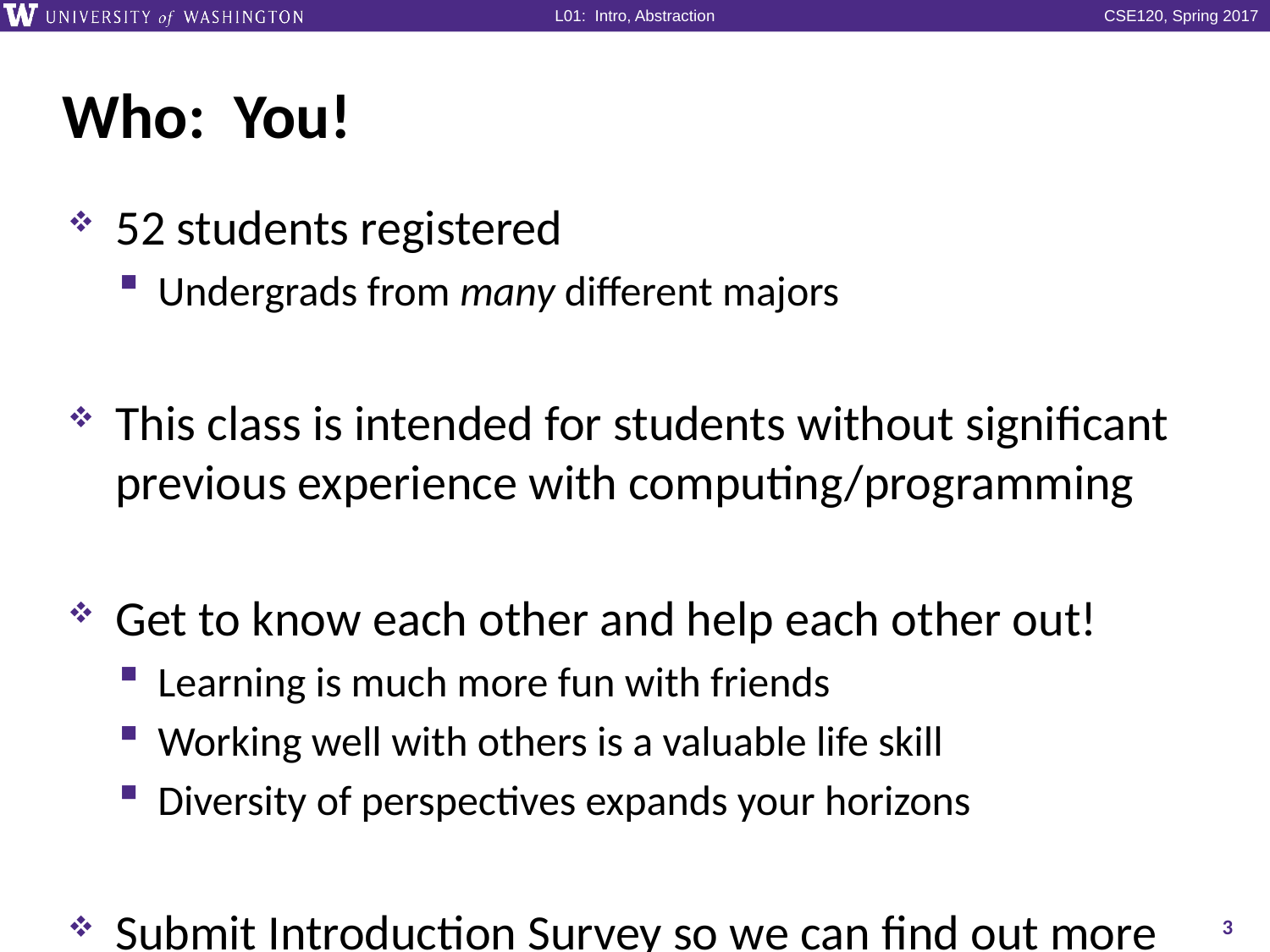

# Who:  You!
52 students registered
Undergrads from many different majors

This class is intended for students without significant previous experience with computing/programming

Get to know each other and help each other out!
Learning is much more fun with friends
Working well with others is a valuable life skill
Diversity of perspectives expands your horizons

Submit Introduction Survey so we can find out more

3